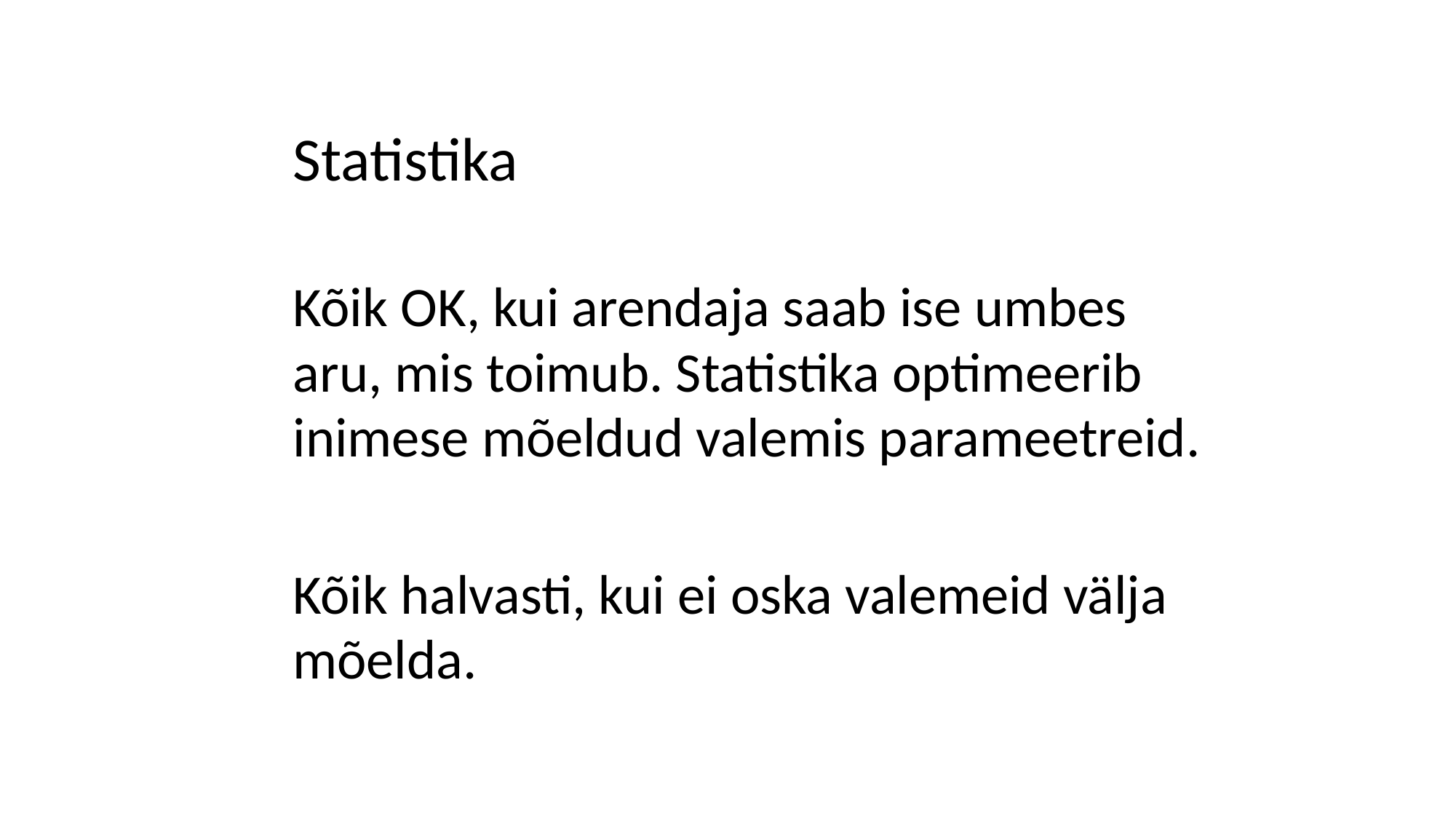

#
Statistika

Kõik OK, kui arendaja saab ise umbes aru, mis toimub. Statistika optimeerib inimese mõeldud valemis parameetreid.

Kõik halvasti, kui ei oska valemeid välja mõelda.